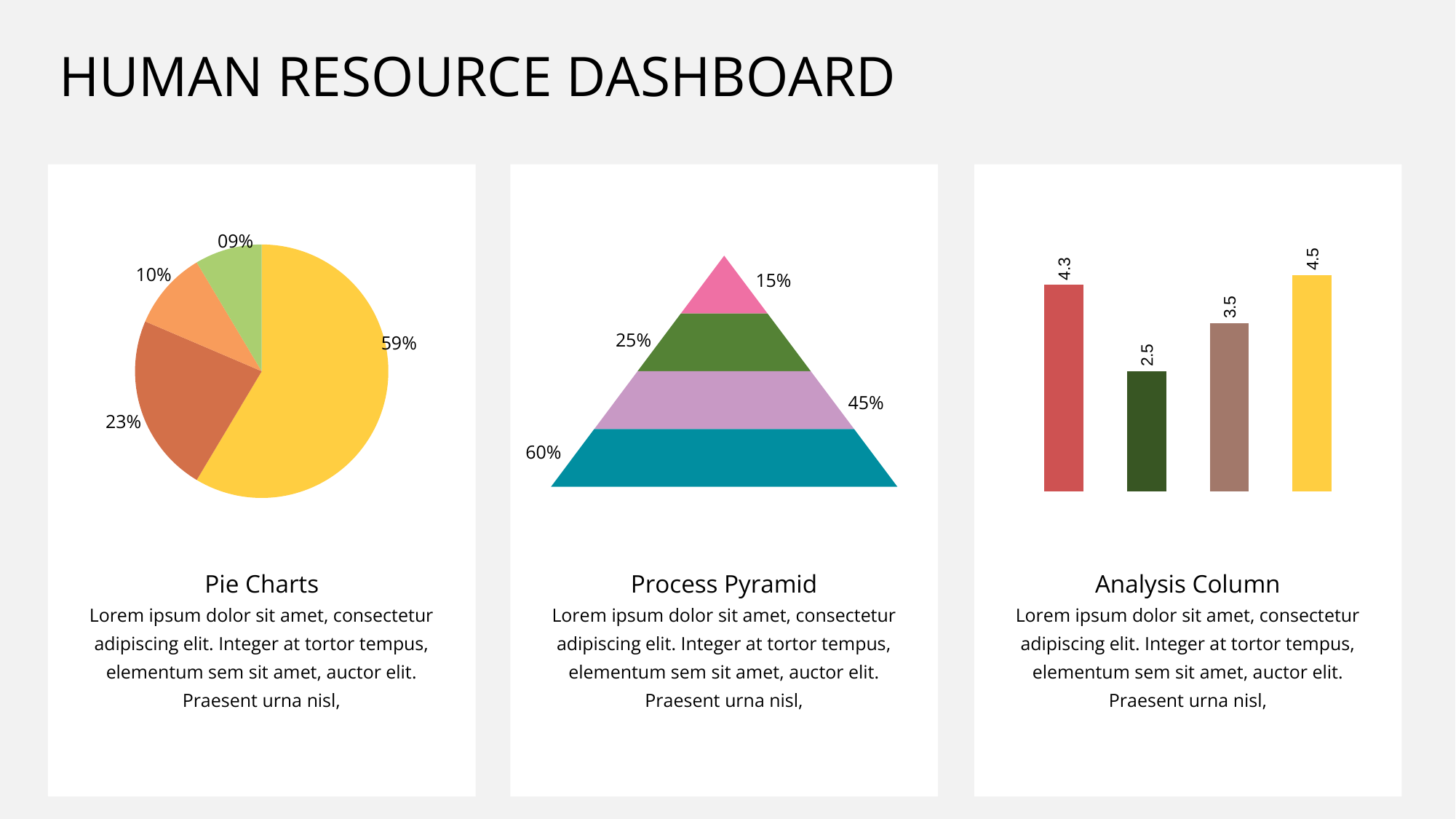

# HUMAN RESOURCE DASHBOARD

09%

### Chart

| Category | Sales |
|---|---|
| 1st Qtr | 8.2 |
| 2nd Qtr | 3.2 |
| 3rd Qtr | 1.4 |
| 4th Qtr | 1.2 |

### Chart

| Category | Series 1 |
|---|---|
| Category 1 | 4.3 |
| Category 2 | 2.5 |
| Category 3 | 3.5 |
| Category 4 | 4.5 |
10%
15%

25%
59%

45%
23%

60%
Pie Charts
Lorem ipsum dolor sit amet, consectetur adipiscing elit. Integer at tortor tempus, elementum sem sit amet, auctor elit. Praesent urna nisl,
Process Pyramid
Lorem ipsum dolor sit amet, consectetur adipiscing elit. Integer at tortor tempus, elementum sem sit amet, auctor elit. Praesent urna nisl,
Analysis Column
Lorem ipsum dolor sit amet, consectetur adipiscing elit. Integer at tortor tempus, elementum sem sit amet, auctor elit. Praesent urna nisl,